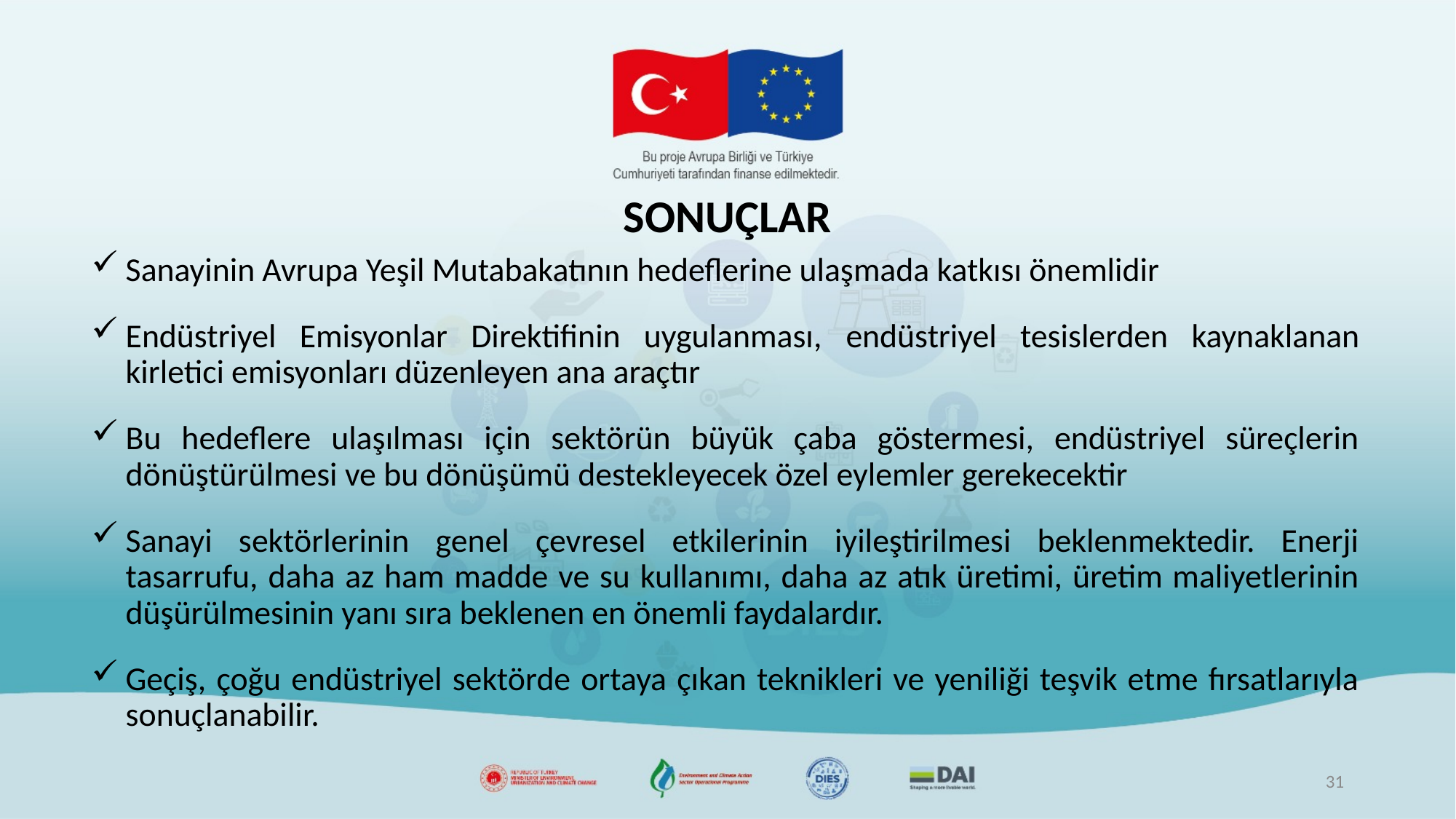

# SONUÇLAR
Sanayinin Avrupa Yeşil Mutabakatının hedeflerine ulaşmada katkısı önemlidir
Endüstriyel Emisyonlar Direktifinin uygulanması, endüstriyel tesislerden kaynaklanan kirletici emisyonları düzenleyen ana araçtır
Bu hedeflere ulaşılması için sektörün büyük çaba göstermesi, endüstriyel süreçlerin dönüştürülmesi ve bu dönüşümü destekleyecek özel eylemler gerekecektir
Sanayi sektörlerinin genel çevresel etkilerinin iyileştirilmesi beklenmektedir. Enerji tasarrufu, daha az ham madde ve su kullanımı, daha az atık üretimi, üretim maliyetlerinin düşürülmesinin yanı sıra beklenen en önemli faydalardır.
Geçiş, çoğu endüstriyel sektörde ortaya çıkan teknikleri ve yeniliği teşvik etme fırsatlarıyla sonuçlanabilir.

31